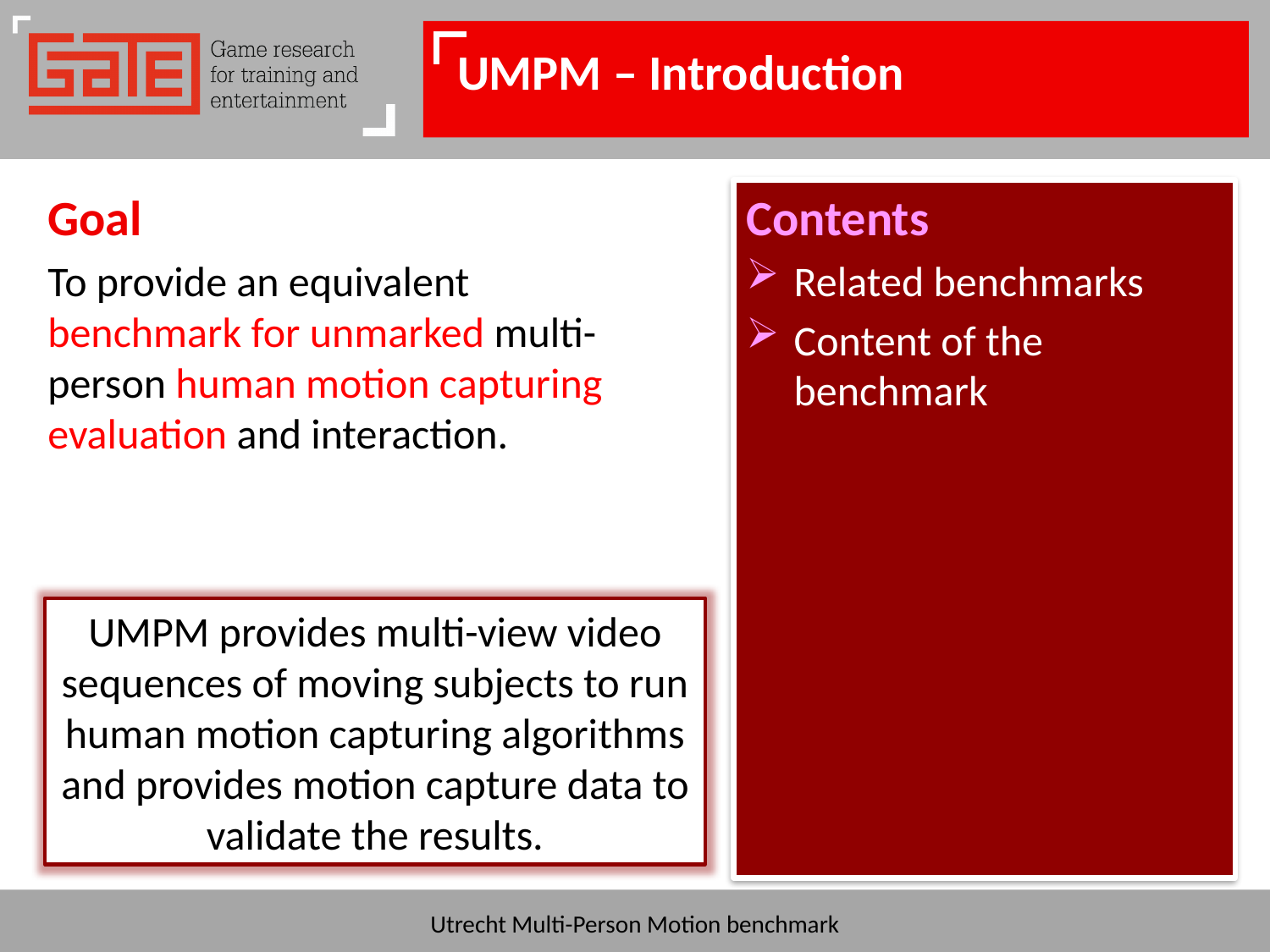

# UMPM – Introduction
Goal
To provide an equivalent benchmark for unmarked multi-person human motion capturing evaluation and interaction.

Contents
Related benchmarks
Content of the benchmark

UMPM provides multi-view video sequences of moving subjects to run human motion capturing algorithms and provides motion capture data to validate the results.
Utrecht Multi-Person Motion benchmark